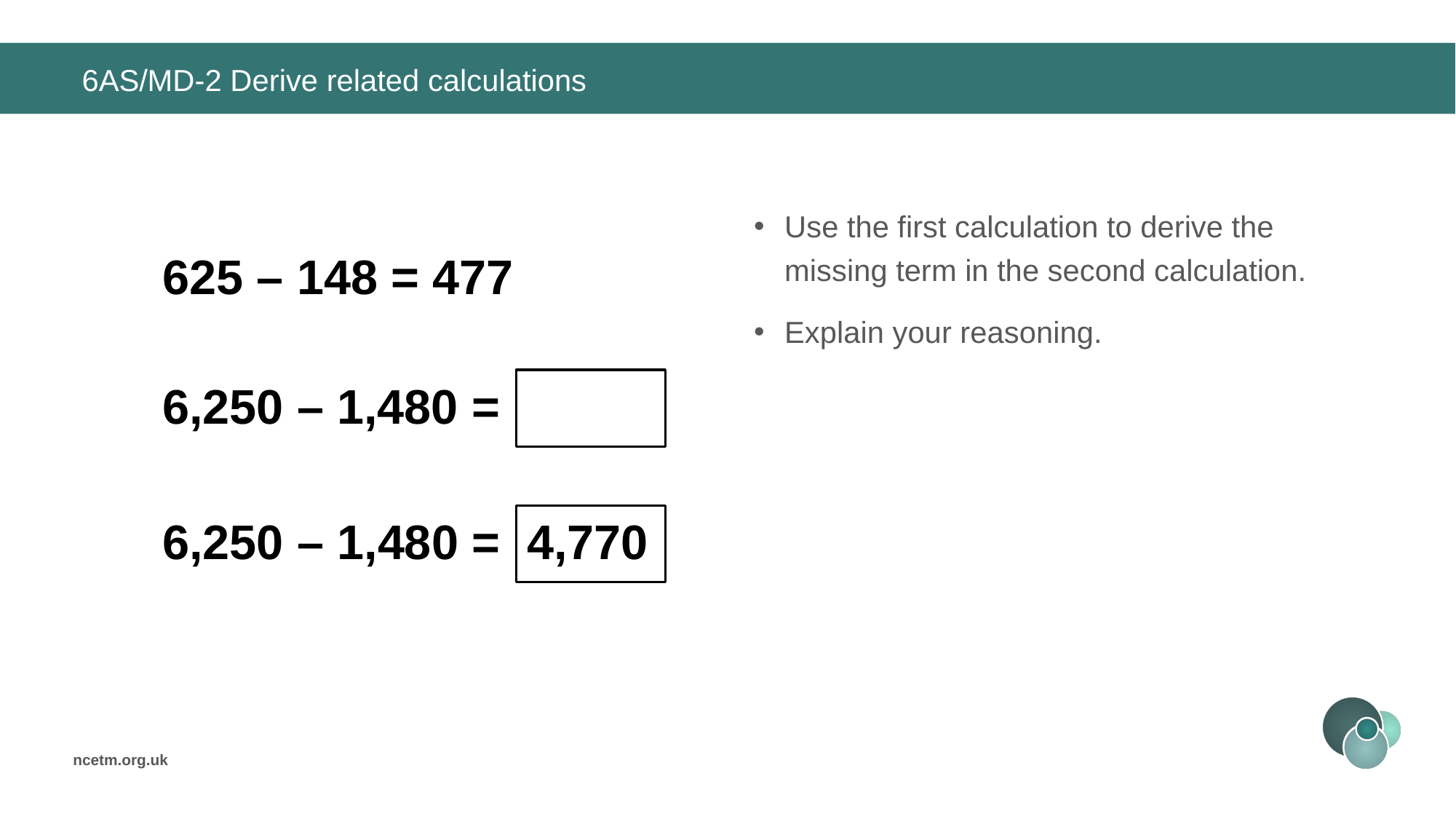

# 6AS/MD-2 Derive related calculations
Use the first calculation to derive the missing term in the second calculation.
Explain your reasoning.

625 – 148 = 477
6,250 – 1,480 =

6,250 – 1,480 =  4,770